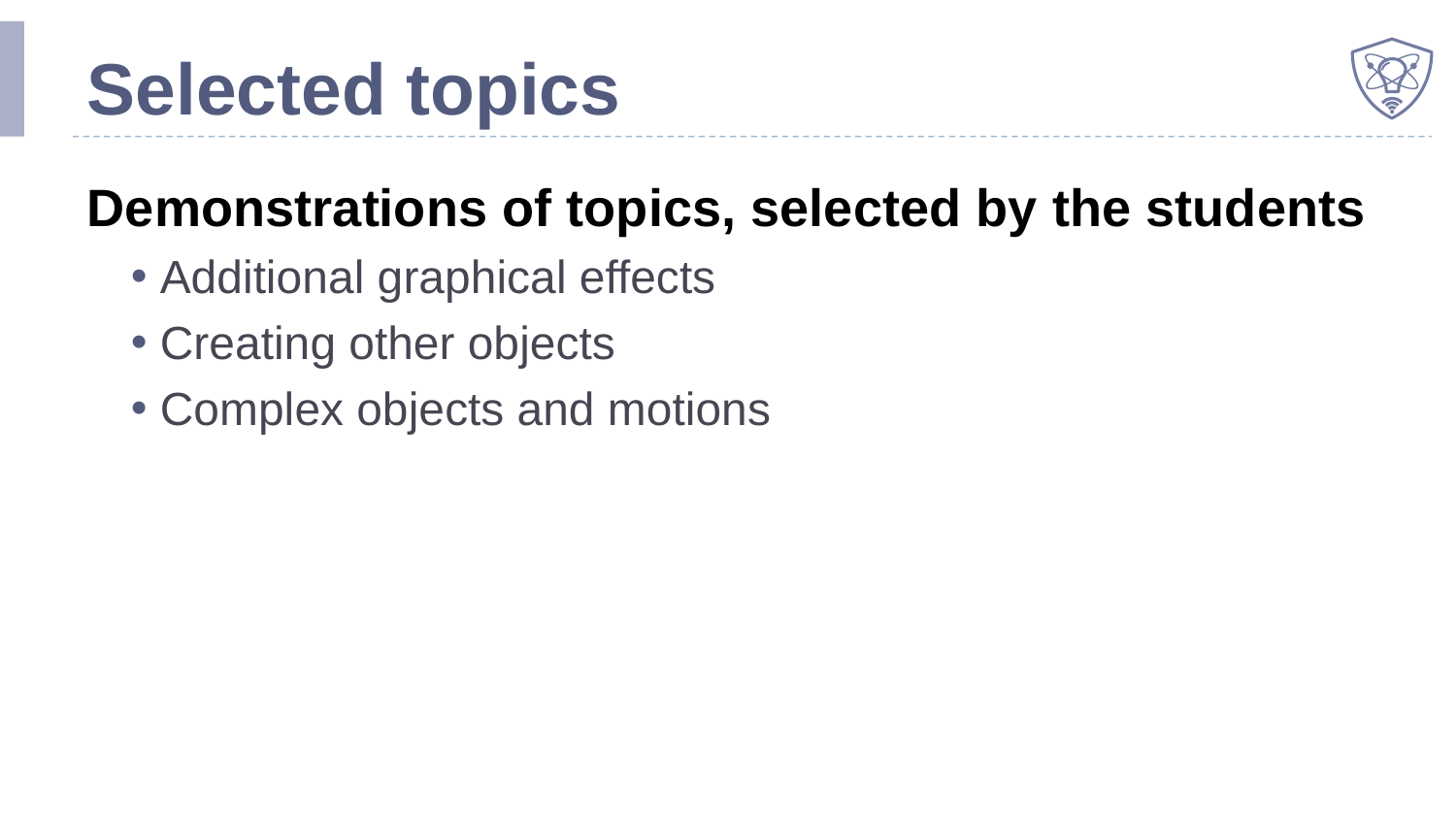

# Selected topics
Demonstrations of topics, selected by the students
Additional graphical effects
Creating other objects
Complex objects and motions